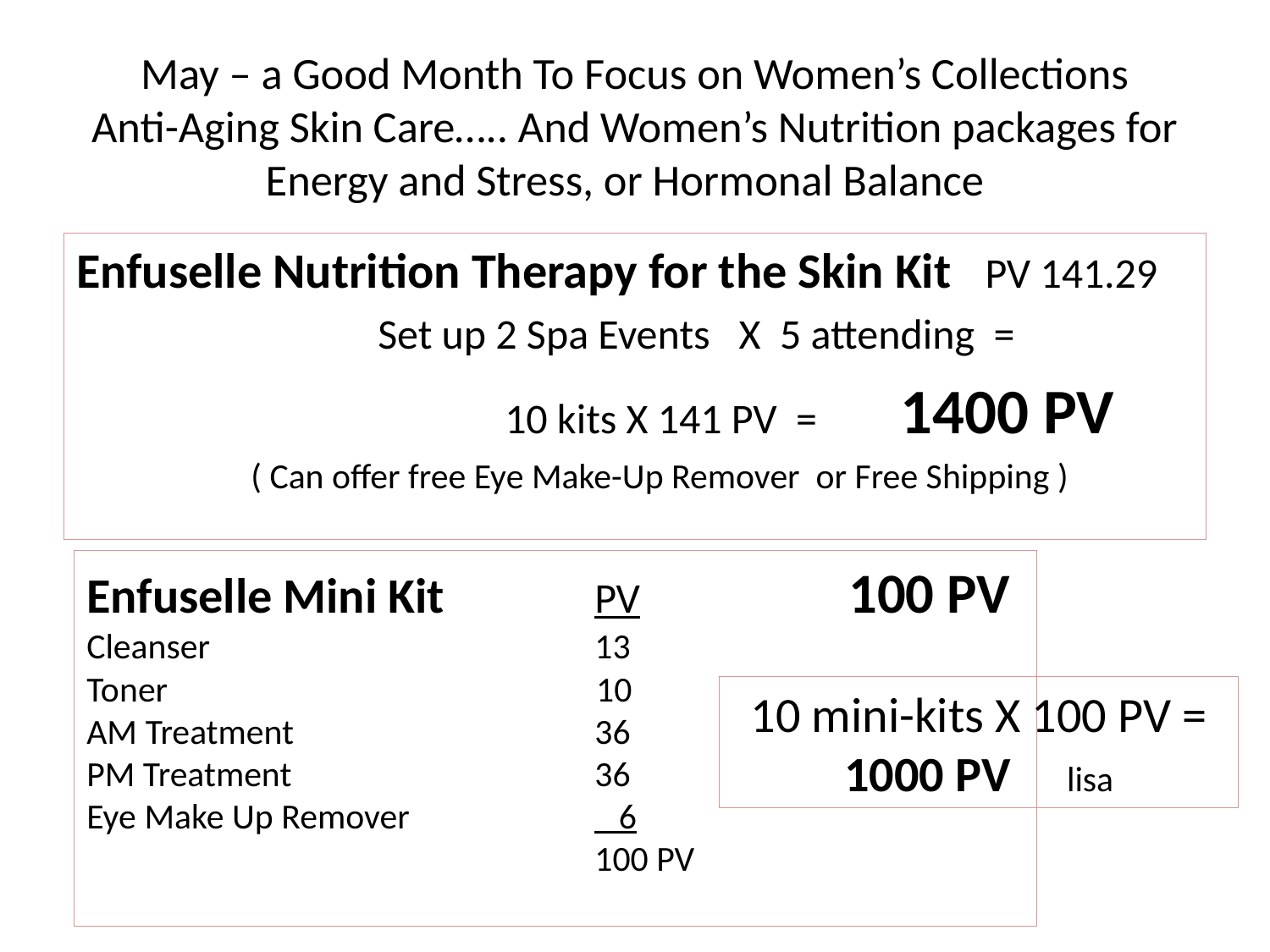

# May – a Good Month To Focus on Women’s Collections Anti-Aging Skin Care….. And Women’s Nutrition packages for Energy and Stress, or Hormonal Balance
Enfuselle Nutrition Therapy for the Skin Kit   PV 141.29
			Set up 2 Spa Events   X  5 attending  =
				10 kits X 141 PV  = 	 1400 PV
		( Can offer free Eye Make-Up Remover  or Free Shipping )
Enfuselle Mini Kit		PV		100 PV
Cleanser				13
Toner			                10
AM Treatment			36
PM Treatment 			36
Eye Make Up Remover		   6
				100 PV

10 mini-kits X 100 PV =
1000 PV     lisa